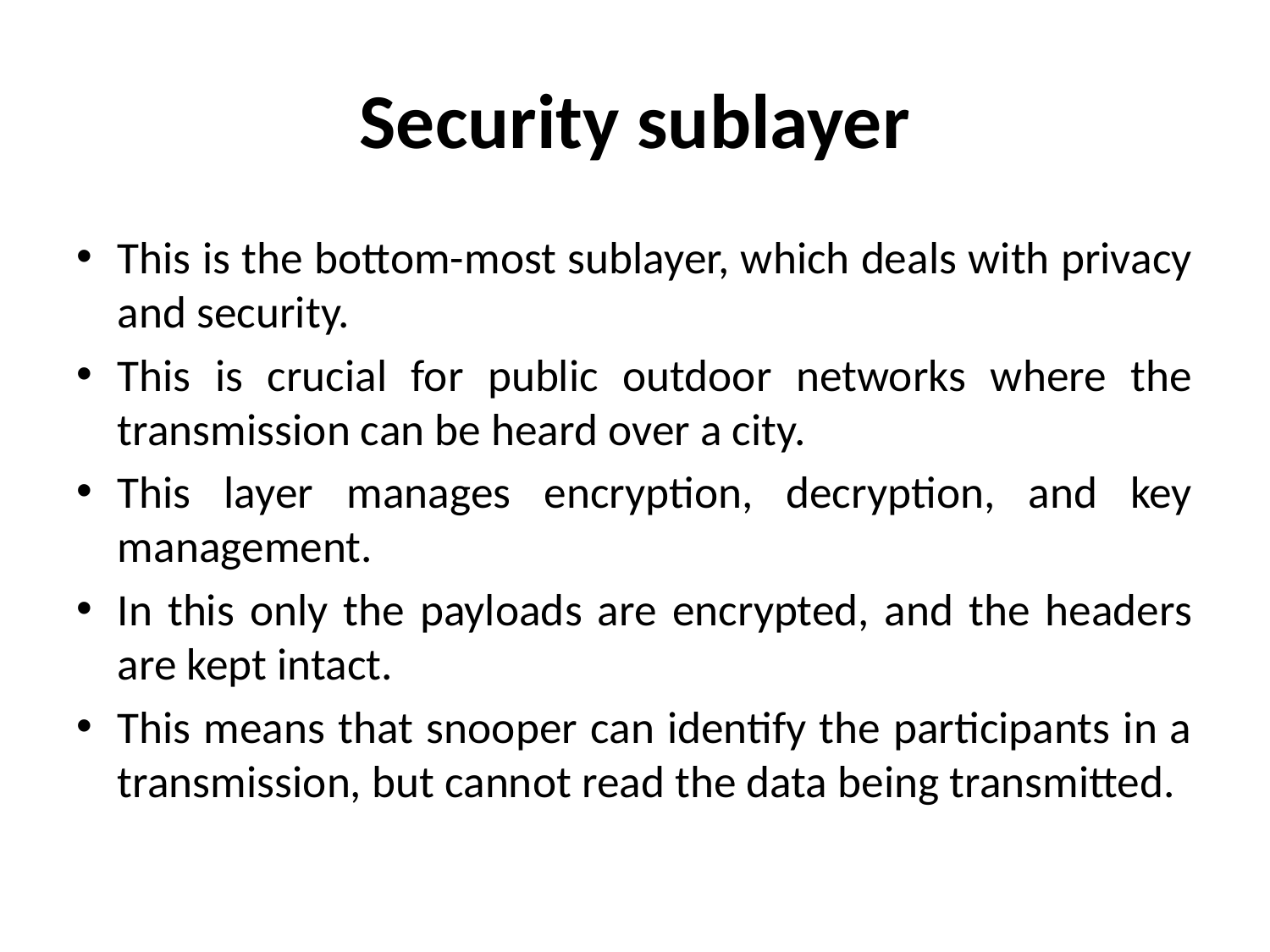

# Security sublayer
This is the bottom-most sublayer, which deals with privacy and security.
This is crucial for public outdoor networks where the transmission can be heard over a city.
This layer manages encryption, decryption, and key management.
In this only the payloads are encrypted, and the headers are kept intact.
This means that snooper can identify the participants in a transmission, but cannot read the data being transmitted.